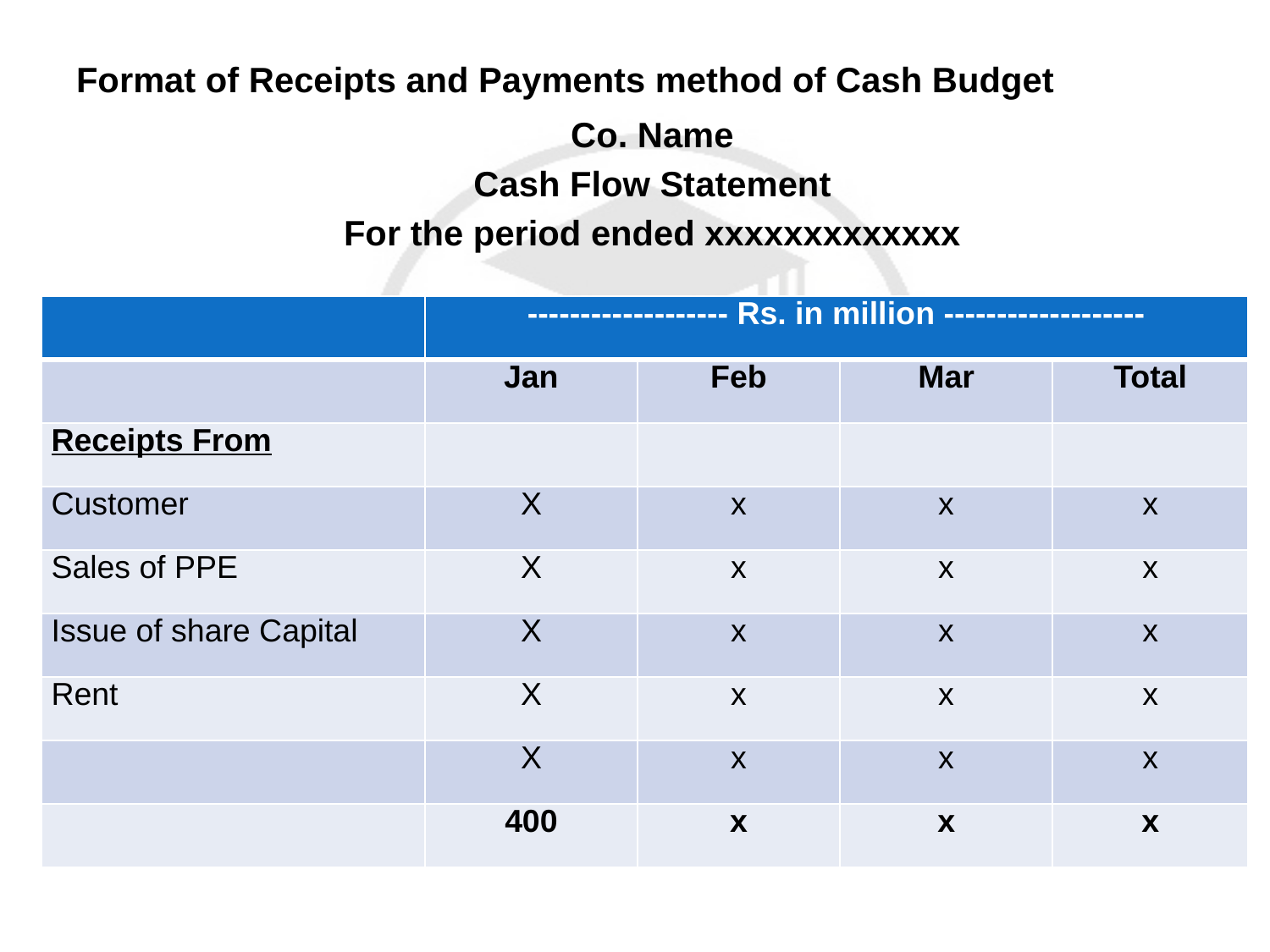

# Format of Receipts and Payments method of Cash Budget
Co. Name
Cash Flow Statement
For the period ended xxxxxxxxxxxxx
|  | ------------------- Rs. in million ------------------- |  |  |  |
| --- | --- | --- | --- | --- |
|  | Jan | Feb | Mar | Total |
| Receipts From |  |  |  |  |
| Customer | X | x | x | x |
| Sales of PPE | X | x | x | x |
| Issue of share Capital | X | x | x | x |
| Rent | X | x | x | x |
|  | X | x | x | x |
|  | 400 | x | x | x |